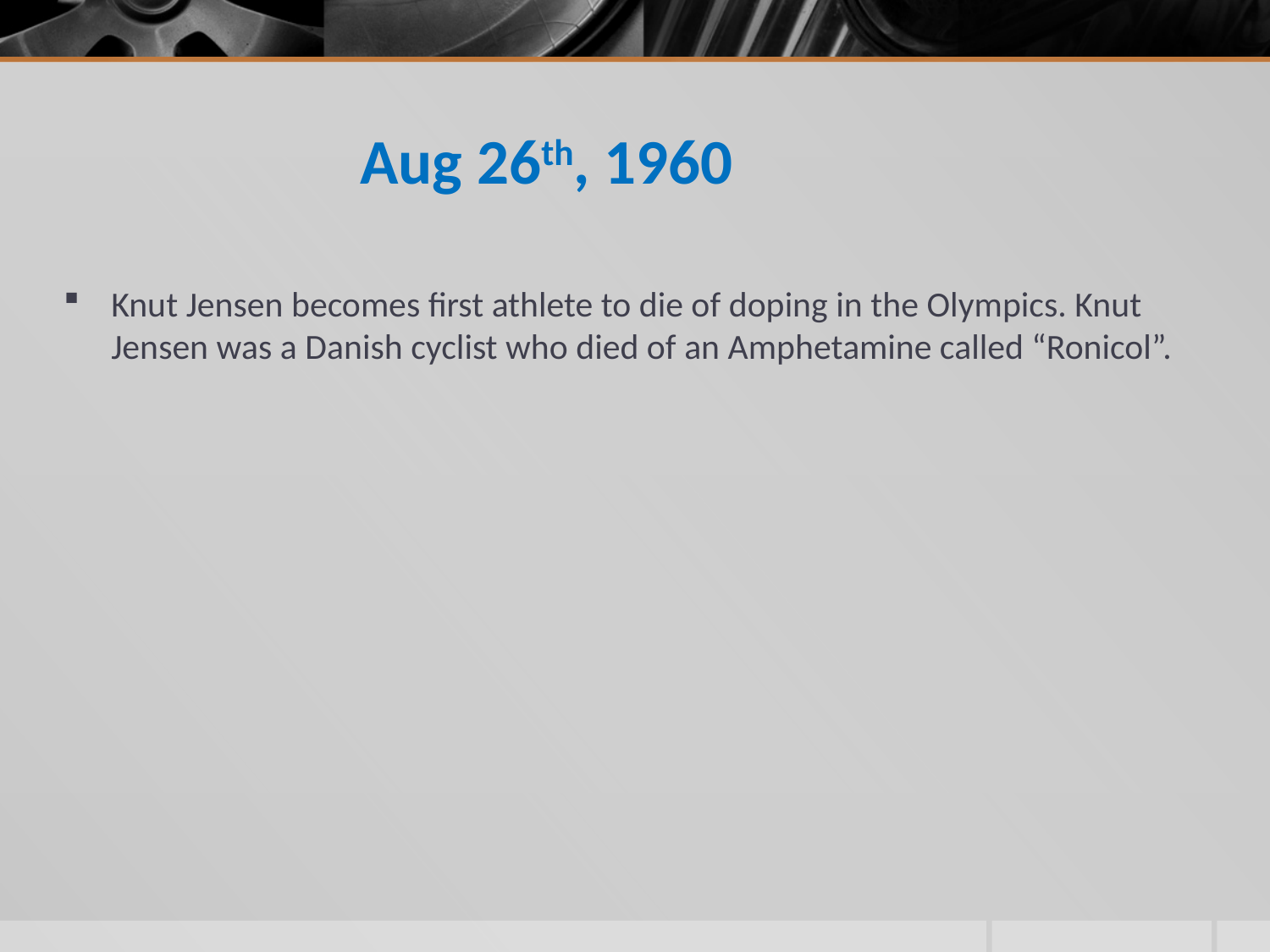

# Aug 26th, 1960
Knut Jensen becomes first athlete to die of doping in the Olympics. Knut Jensen was a Danish cyclist who died of an Amphetamine called “Ronicol”.